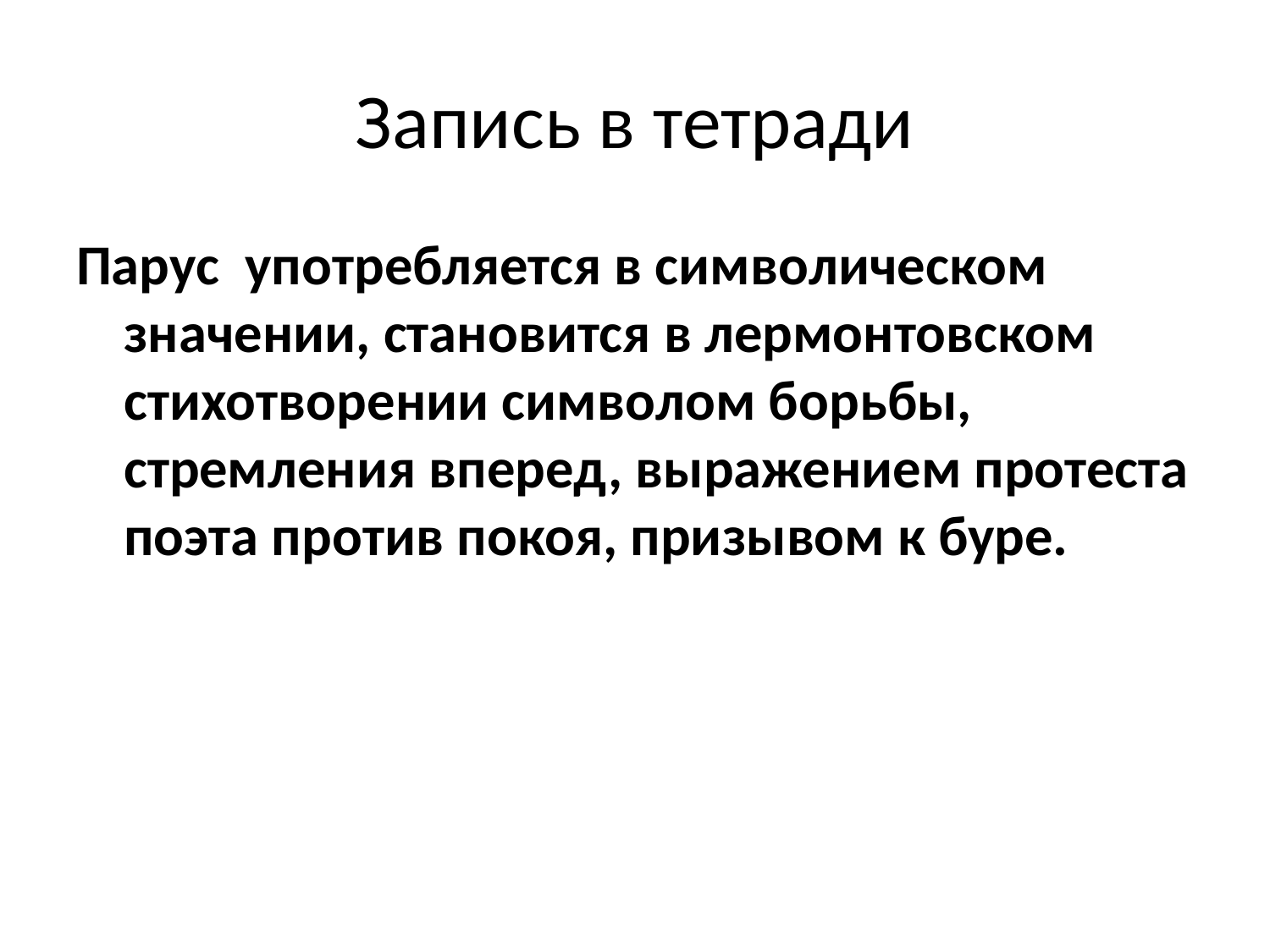

# Запись в тетради
Парус  употребляется в символическом значении, становится в лермонтовском стихотворении символом борьбы, стремления вперед, выражением протеста поэта против покоя, призывом к буре.